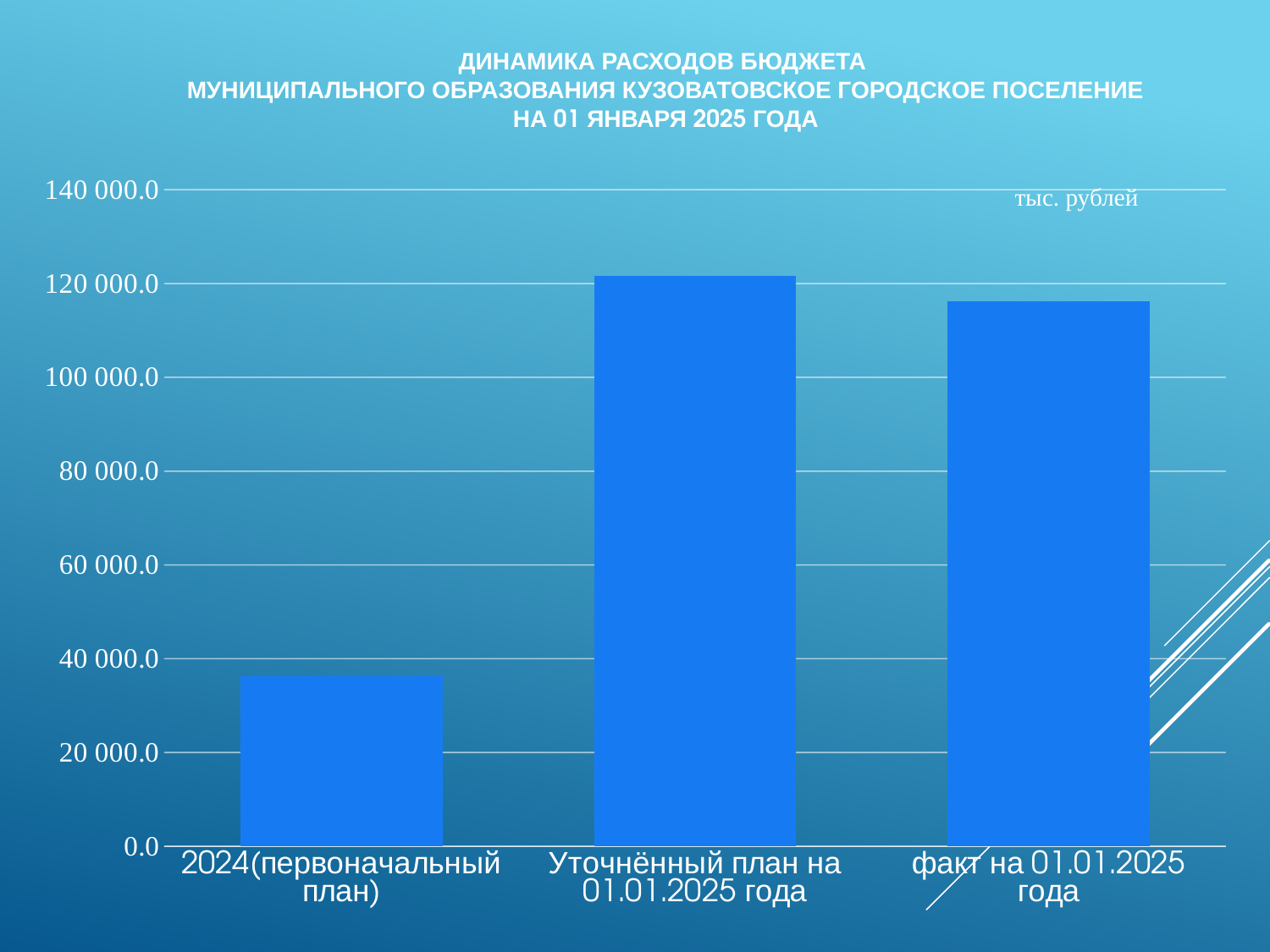

# Динамика расходов бюджета муниципального образования Кузоватовское городское поселение на 01 января 2025 года

### Chart

| Category | Ряд 1 |
|---|---|
| 2024(первоначальный план) | 36278.1 |
| Уточнённый план на 01.01.2025 года | 121682.4 |
| факт на 01.01.2025 года | 116244.9 |
тыс. рублей